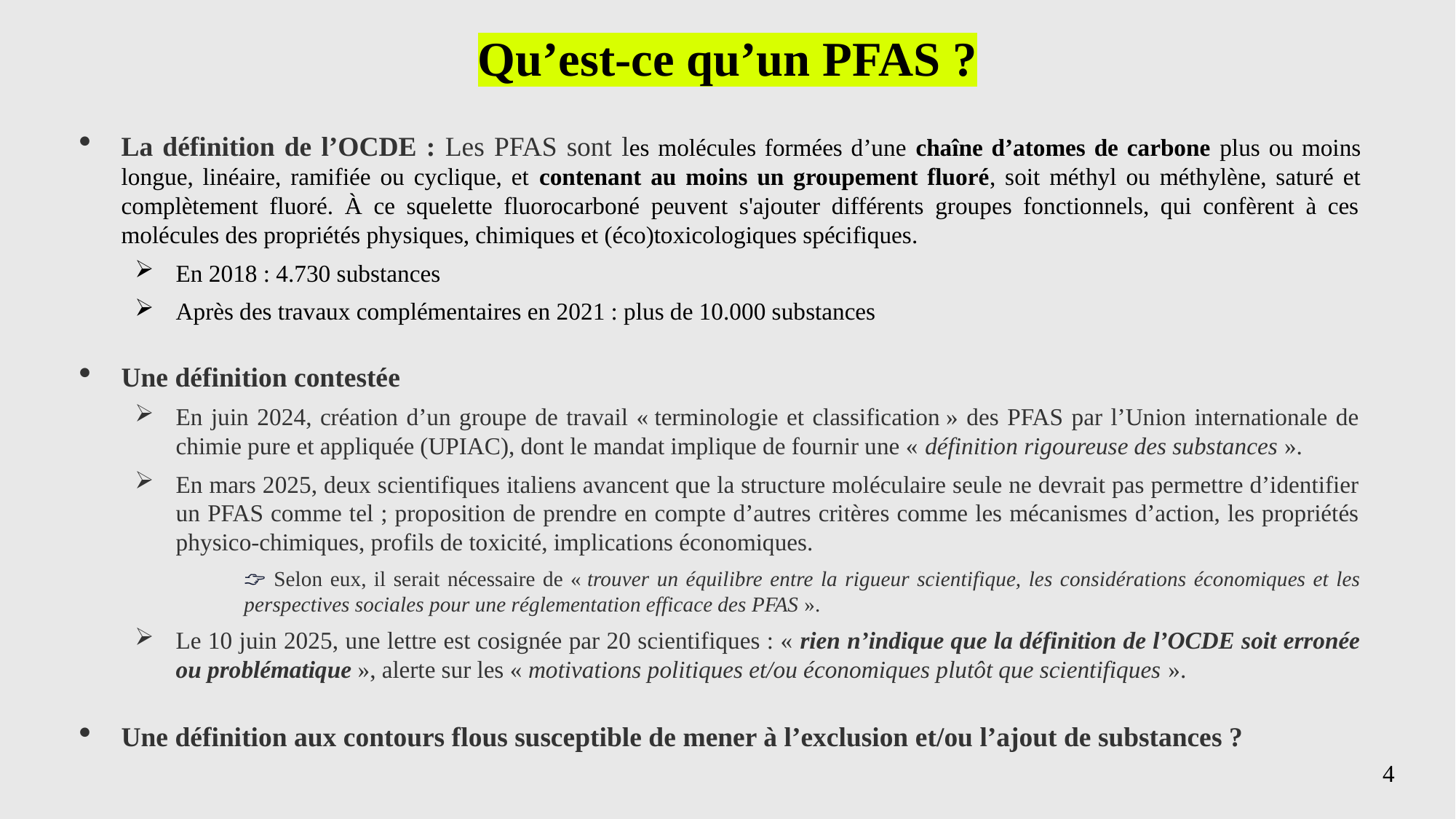

Qu’est-ce qu’un PFAS ?
La définition de l’OCDE : Les PFAS sont les molécules formées d’une chaîne d’atomes de carbone plus ou moins longue, linéaire, ramifiée ou cyclique, et contenant au moins un groupement fluoré, soit méthyl ou méthylène, saturé et complètement fluoré. À ce squelette fluorocarboné peuvent s'ajouter différents groupes fonctionnels, qui confèrent à ces molécules des propriétés physiques, chimiques et (éco)toxicologiques spécifiques.
En 2018 : 4.730 substances
Après des travaux complémentaires en 2021 : plus de 10.000 substances

Une définition contestée
En juin 2024, création d’un groupe de travail « terminologie et classification » des PFAS par l’Union internationale de chimie pure et appliquée (UPIAC), dont le mandat implique de fournir une « définition rigoureuse des substances ».
En mars 2025, deux scientifiques italiens avancent que la structure moléculaire seule ne devrait pas permettre d’identifier un PFAS comme tel ; proposition de prendre en compte d’autres critères comme les mécanismes d’action, les propriétés physico-chimiques, profils de toxicité, implications économiques.
👉 Selon eux, il serait nécessaire de « trouver un équilibre entre la rigueur scientifique, les considérations économiques et les perspectives sociales pour une réglementation efficace des PFAS ».
Le 10 juin 2025, une lettre est cosignée par 20 scientifiques : « rien n’indique que la définition de l’OCDE soit erronée ou problématique », alerte sur les « motivations politiques et/ou économiques plutôt que scientifiques ».

Une définition aux contours flous susceptible de mener à l’exclusion et/ou l’ajout de substances ?
4